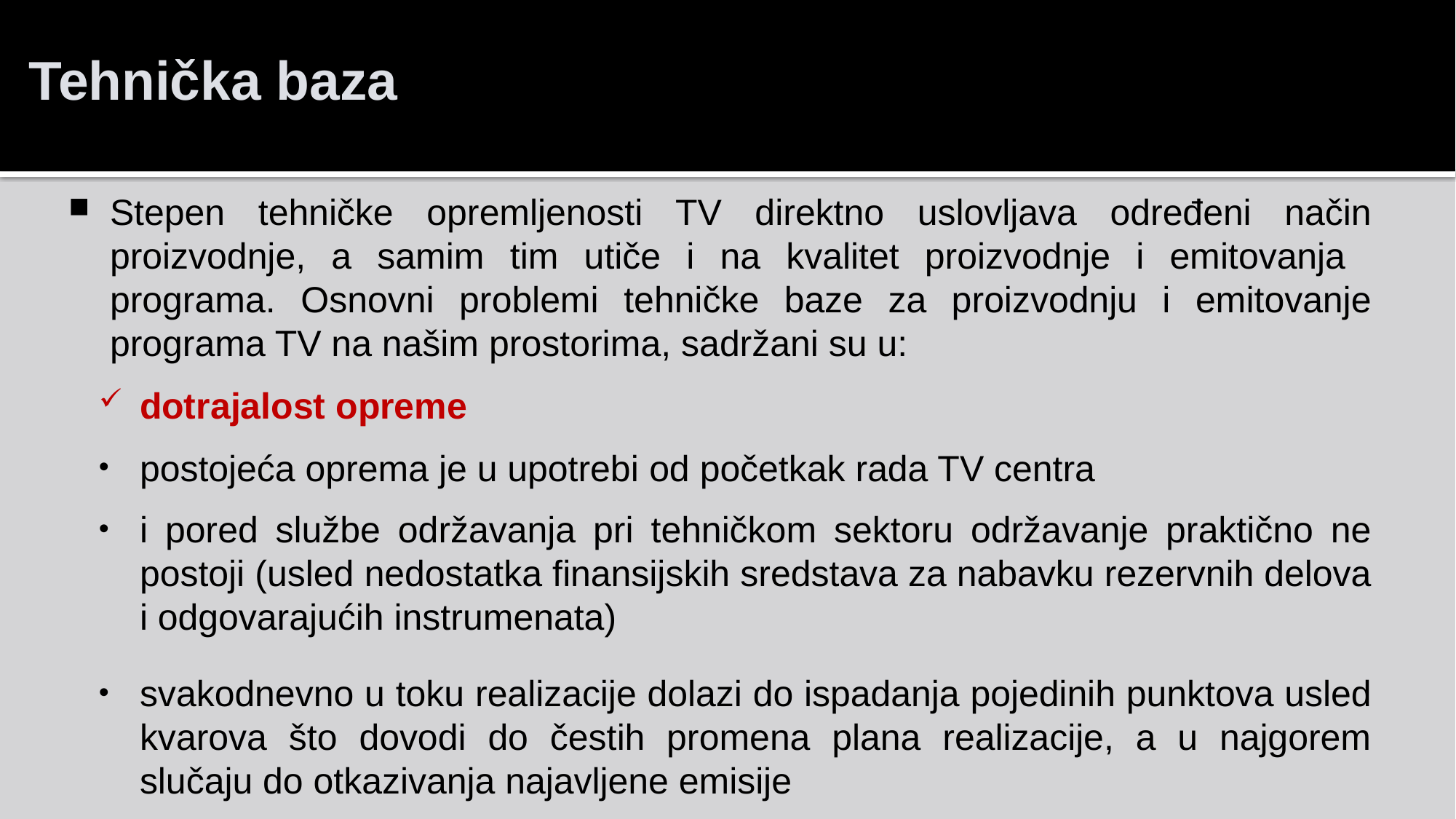

Tehnička baza

Stepen tehničke opremljenosti TV direktno uslovljava određeni način proizvodnje, a samim tim utiče i na kvalitet proizvodnje i emitovanja  programa. Osnovni problemi tehničke baze za proizvodnju i emitovanje programa TV na našim prostorima, sadržani su u:

dotrajalost opreme

postojeća oprema je u upotrebi od početkak rada TV centra

i pored službe održavanja pri tehničkom sektoru održavanje praktično ne postoji (usled nedostatka finansijskih sredstava za nabavku rezervnih delova i odgovarajućih instrumenata)

svakodnevno u toku realizacije dolazi do ispadanja pojedinih punktova usled kvarova što dovodi do čestih promena plana realizacije, a u najgorem slučaju do otkazivanja najavljene emisije